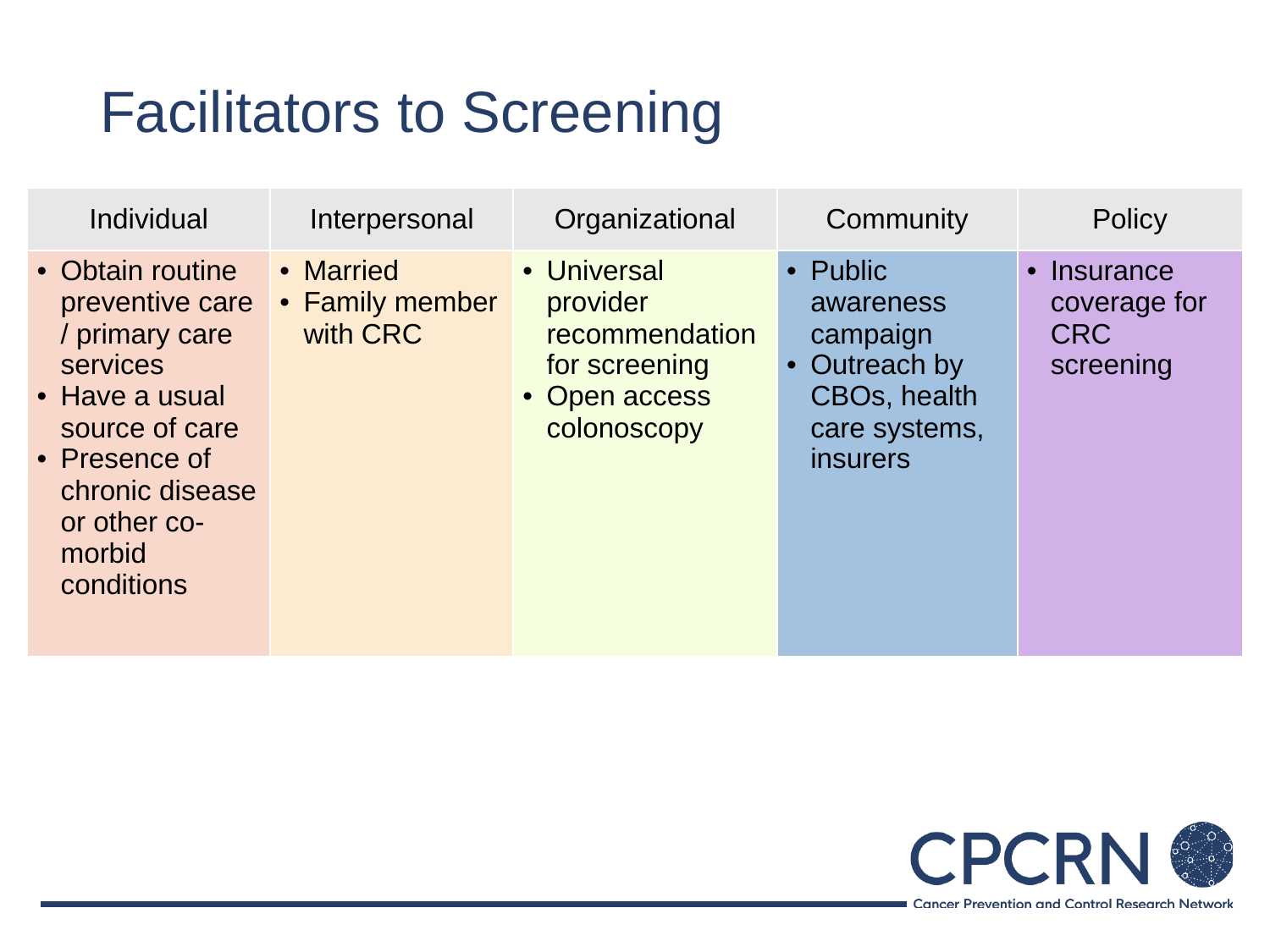

# Facilitators to Screening
| Individual | Interpersonal | Organizational | Community | Policy |
| --- | --- | --- | --- | --- |
| Obtain routine preventive care / primary care services Have a usual source of care Presence of chronic disease or other co-morbid conditions | Married Family member with CRC | Universal provider recommendation for screening Open access colonoscopy | Public awareness campaign Outreach by CBOs, health care systems, insurers | Insurance coverage for CRC screening |